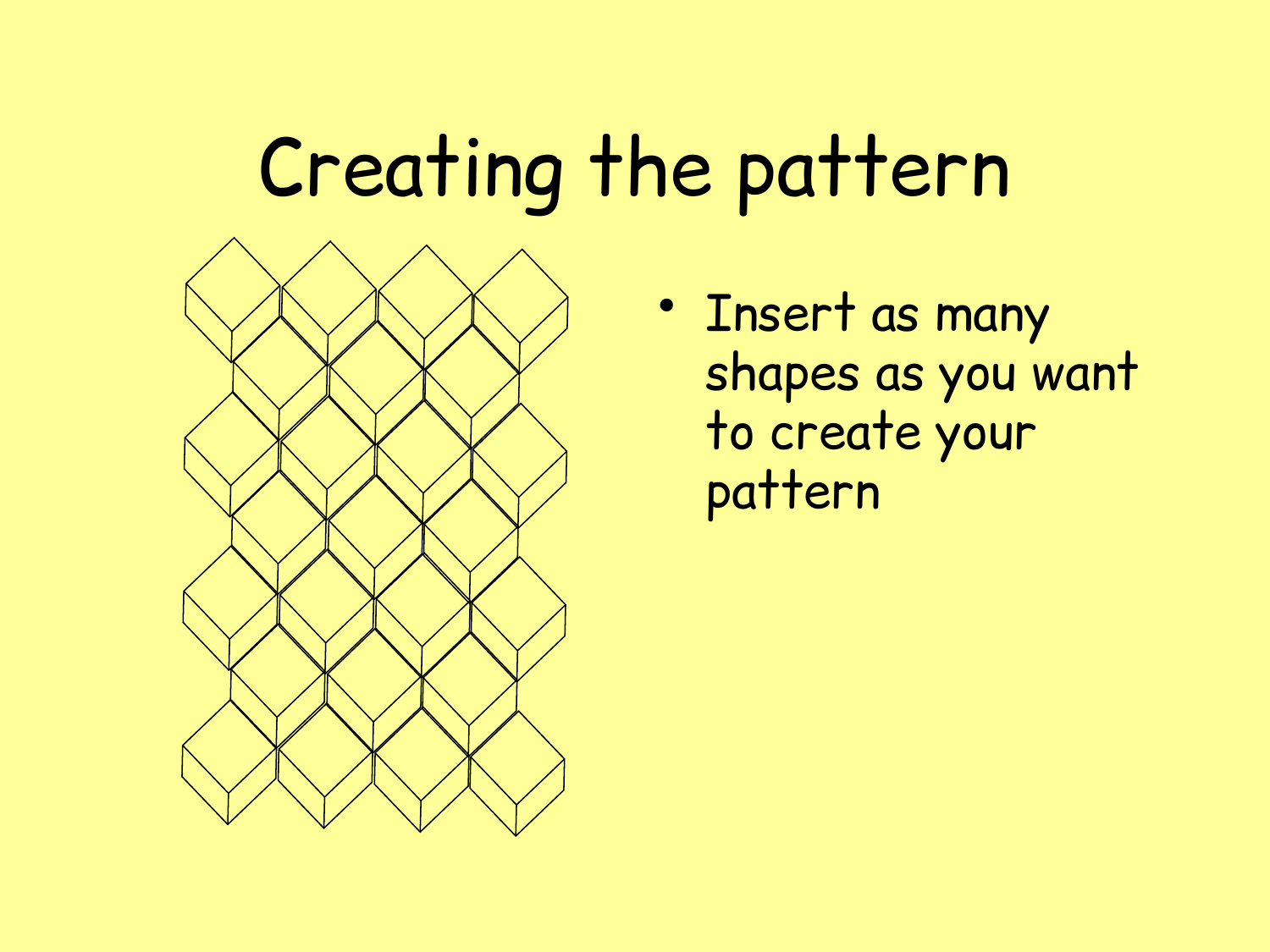

# Creating the pattern

Insert as many shapes as you want to create your pattern